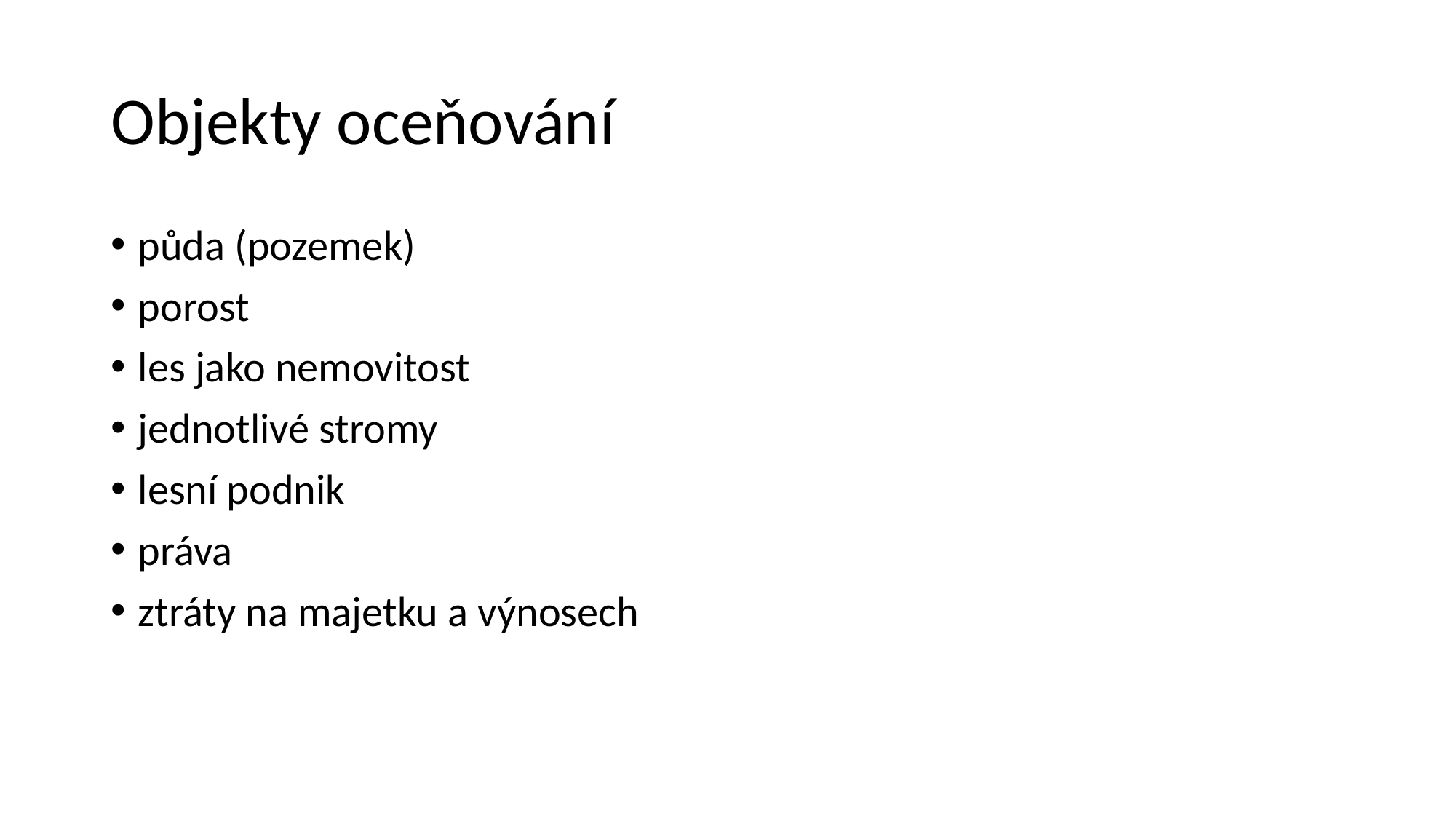

# Objekty oceňování
půda (pozemek)
porost
les jako nemovitost
jednotlivé stromy
lesní podnik
práva
ztráty na majetku a výnosech